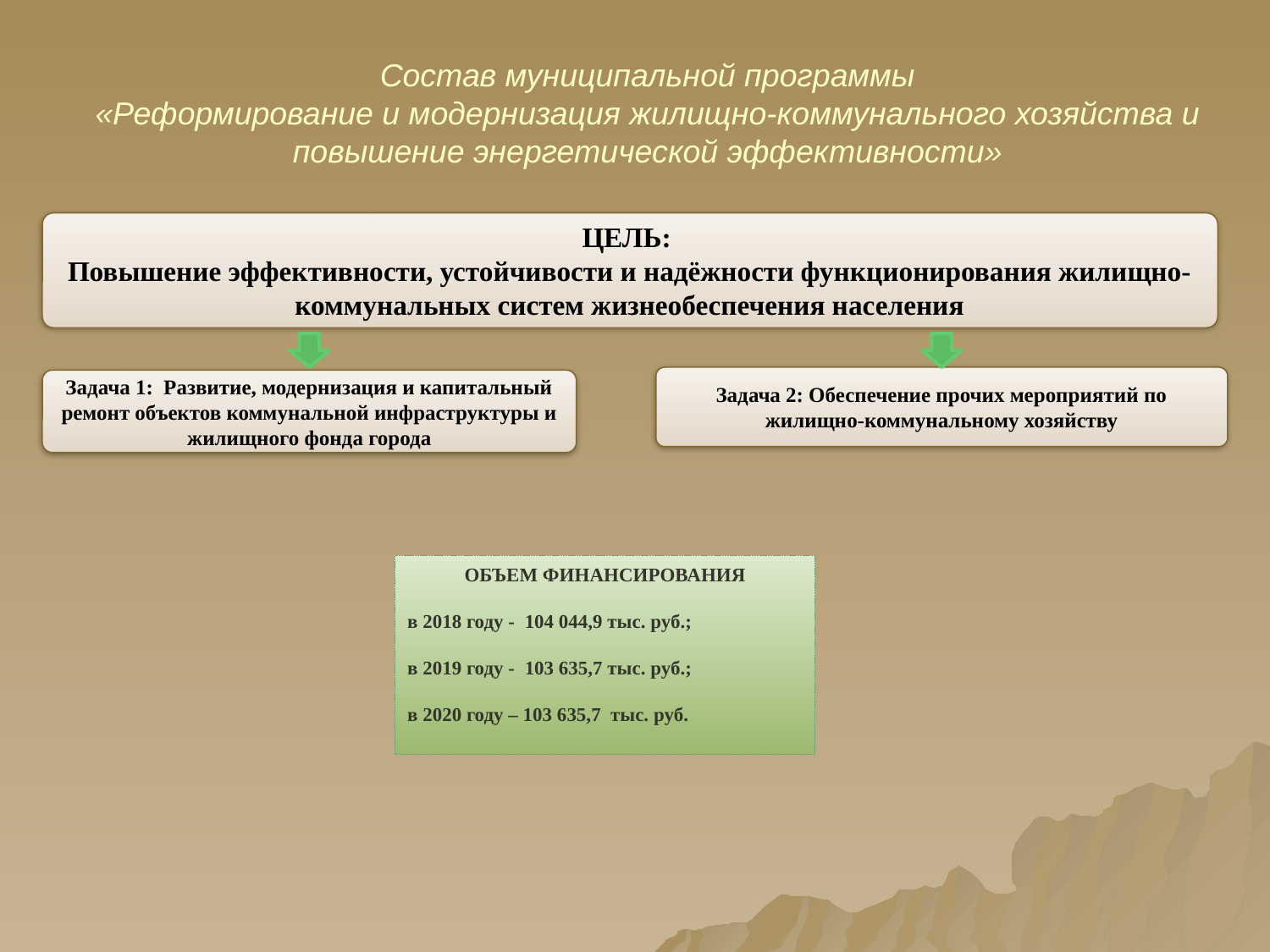

Состав муниципальной программы
«Реформирование и модернизация жилищно-коммунального хозяйства и повышение энергетической эффективности»
ЦЕЛЬ:
Повышение эффективности, устойчивости и надёжности функционирования жилищно-коммунальных систем жизнеобеспечения населения

Задача 2: Обеспечение прочих мероприятий по жилищно-коммунальному хозяйству
Задача 1:  Развитие, модернизация и капитальный ремонт объектов коммунальной инфраструктуры и жилищного фонда города
ОБЪЕМ ФИНАНСИРОВАНИЯ

в 2018 году -  104 044,9 тыс. руб.;

в 2019 году -  103 635,7 тыс. руб.;

в 2020 году – 103 635,7  тыс. руб.